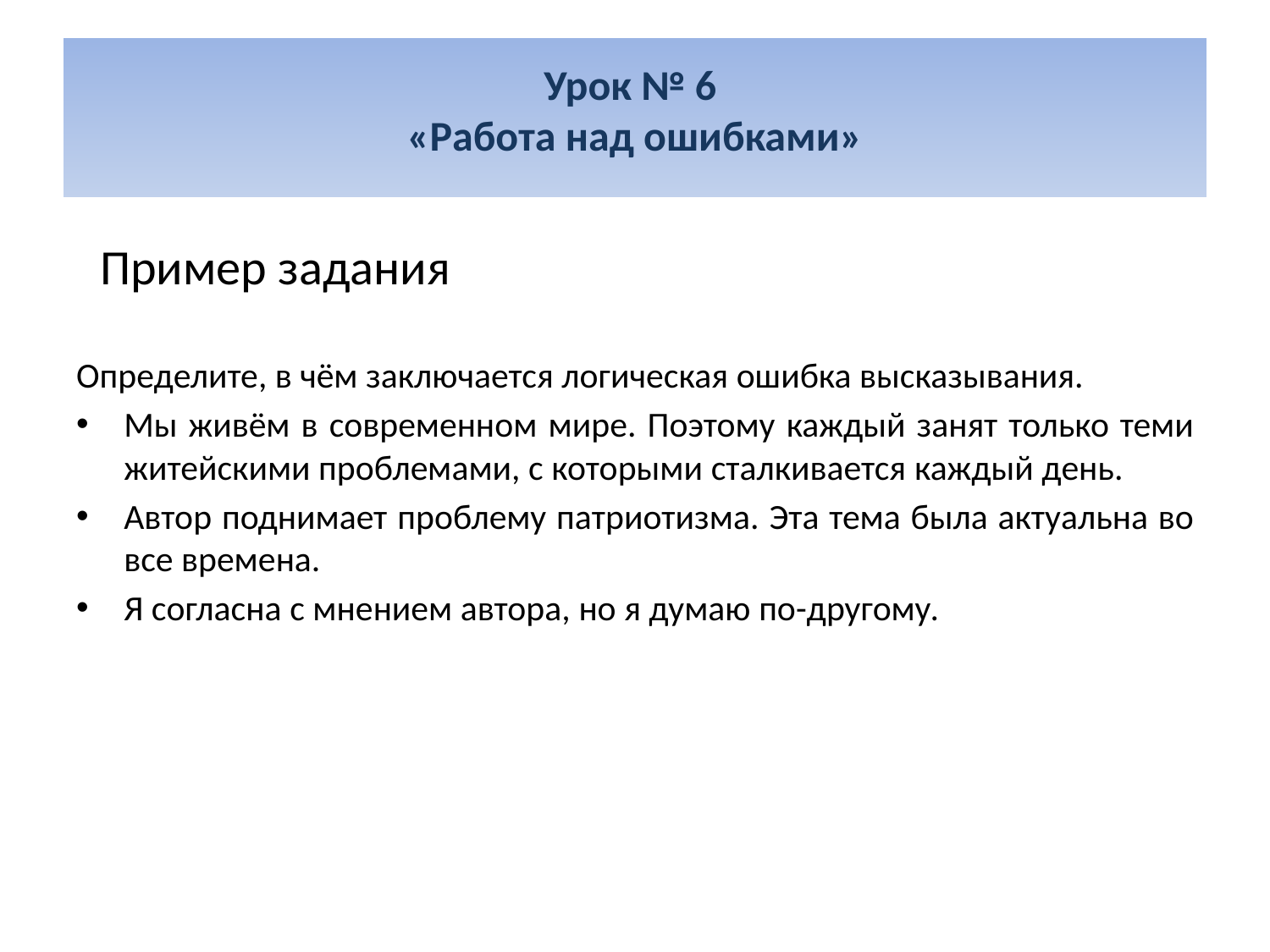

# Урок № 6 «Работа над ошибками»
  Пример задания

Определите, в чём заключается логическая ошибка высказывания.
Мы живём в современном мире. Поэтому каждый занят только теми житейскими проблемами, с которыми сталкивается каждый день.
Автор поднимает проблему патриотизма. Эта тема была актуальна во все времена.
Я согласна с мнением автора, но я думаю по-другому.